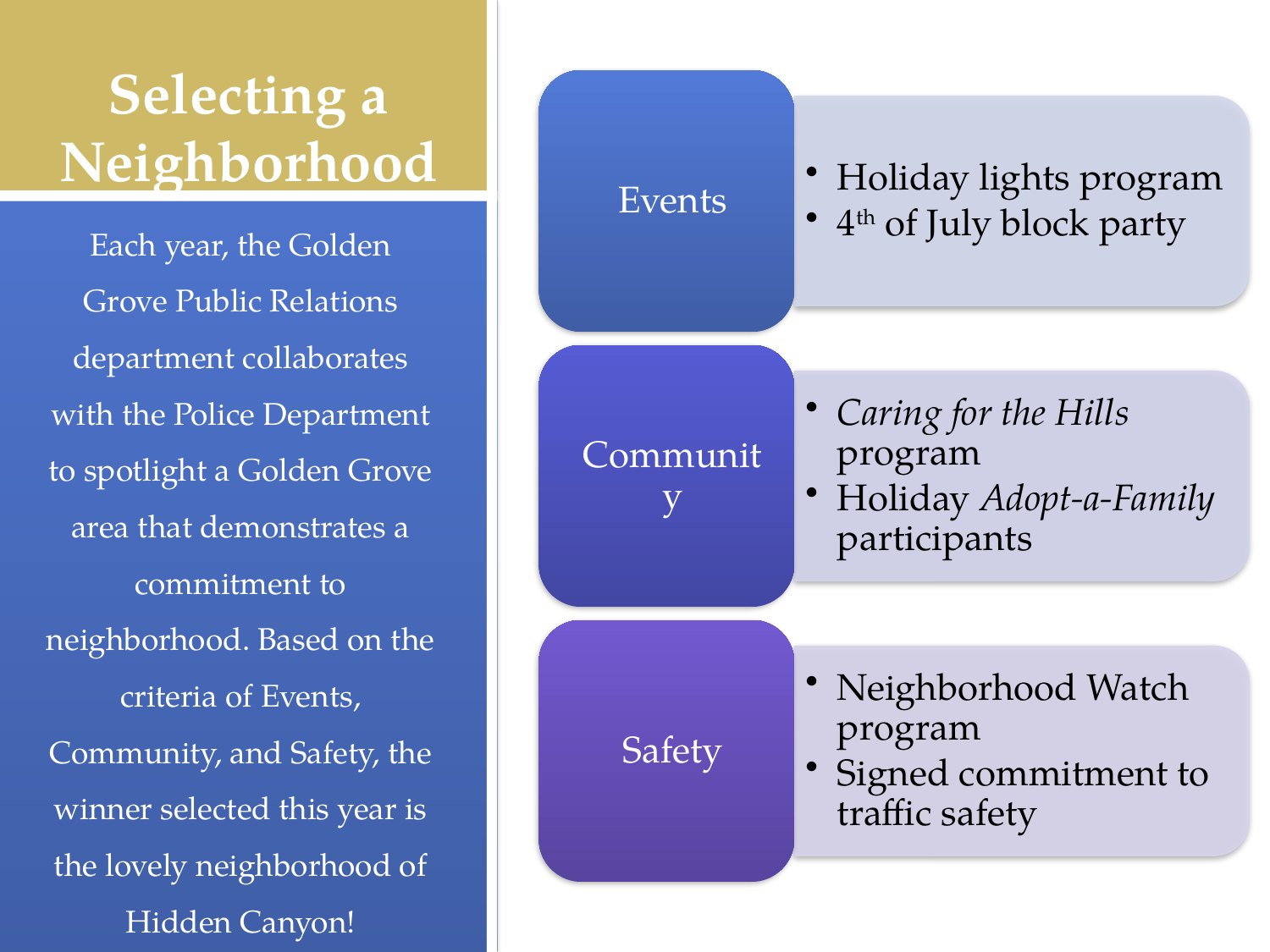

# Selecting a Neighborhood

Holiday lights program
4th of July block party
Events
Caring for the Hills program
Holiday Adopt-a-Family participants
Community
Neighborhood Watch program
Signed commitment to traffic safety
Safety
Each year, the Golden Grove Public Relations department collaborates with the Police Department to spotlight a Golden Grove area that demonstrates a commitment to neighborhood. Based on the criteria of Events, Community, and Safety, the winner selected this year is the lovely neighborhood of Hidden Canyon!